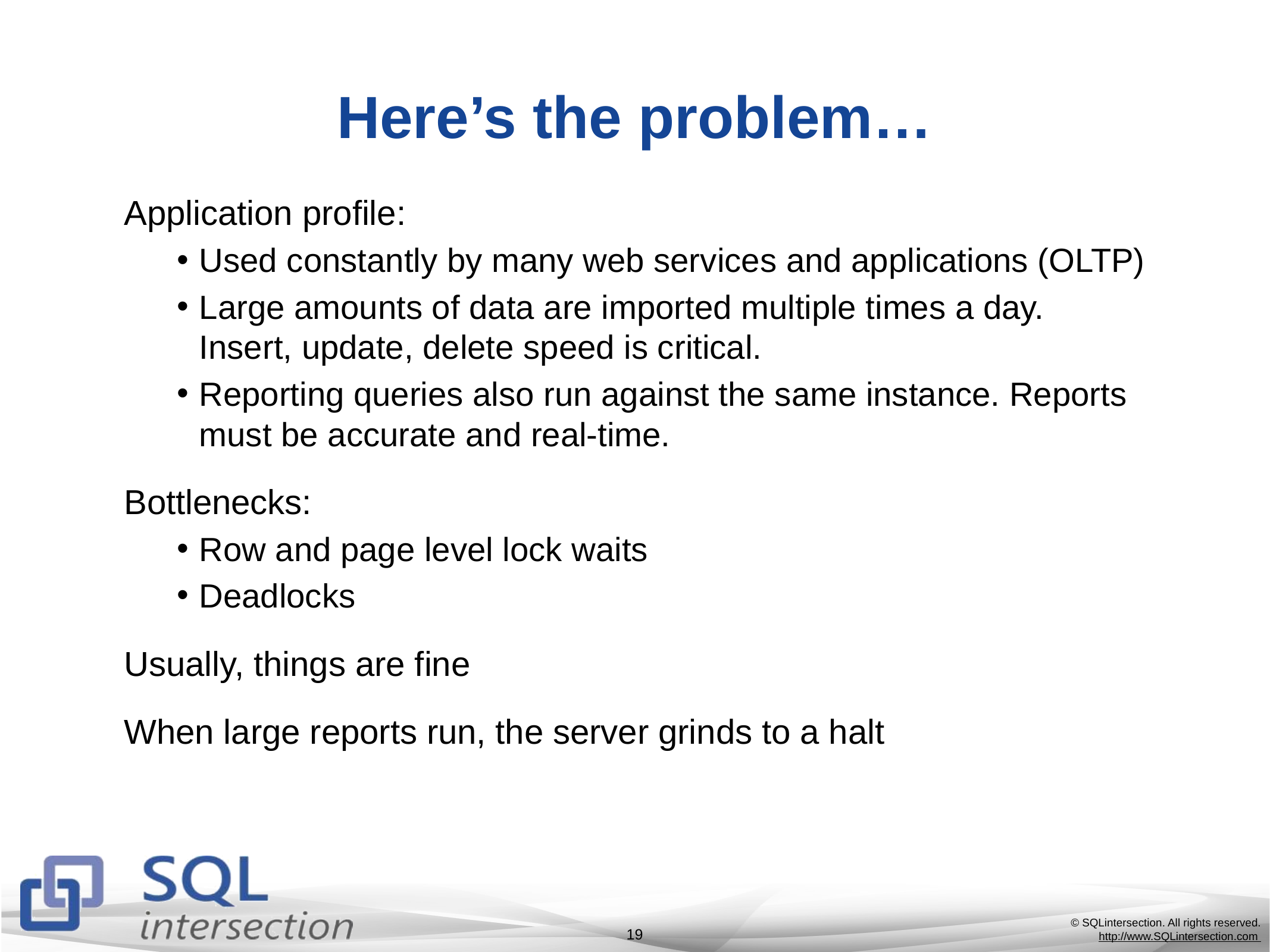

# Here’s the problem…
Application profile:
Used constantly by many web services and applications (OLTP)
Large amounts of data are imported multiple times a day. Insert, update, delete speed is critical.
Reporting queries also run against the same instance. Reports must be accurate and real-time.
Bottlenecks:
Row and page level lock waits
Deadlocks
Usually, things are fine
When large reports run, the server grinds to a halt